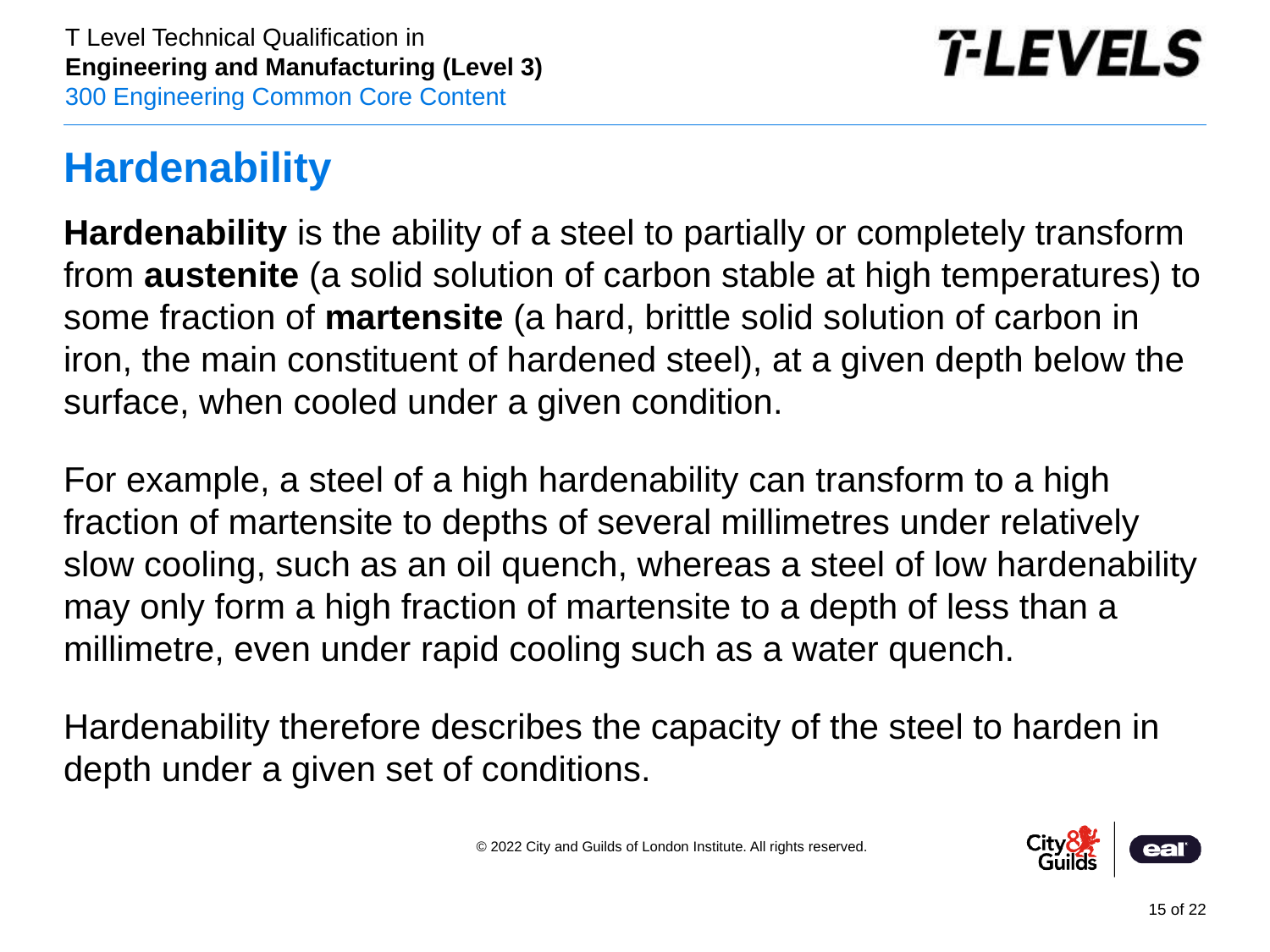

# Hardenability
Hardenability is the ability of a steel to partially or completely transform from austenite (a solid solution of carbon stable at high temperatures) to some fraction of martensite (a hard, brittle solid solution of carbon in iron, the main constituent of hardened steel), at a given depth below the surface, when cooled under a given condition.
For example, a steel of a high hardenability can transform to a high fraction of martensite to depths of several millimetres under relatively slow cooling, such as an oil quench, whereas a steel of low hardenability may only form a high fraction of martensite to a depth of less than a millimetre, even under rapid cooling such as a water quench.
Hardenability therefore describes the capacity of the steel to harden in depth under a given set of conditions.